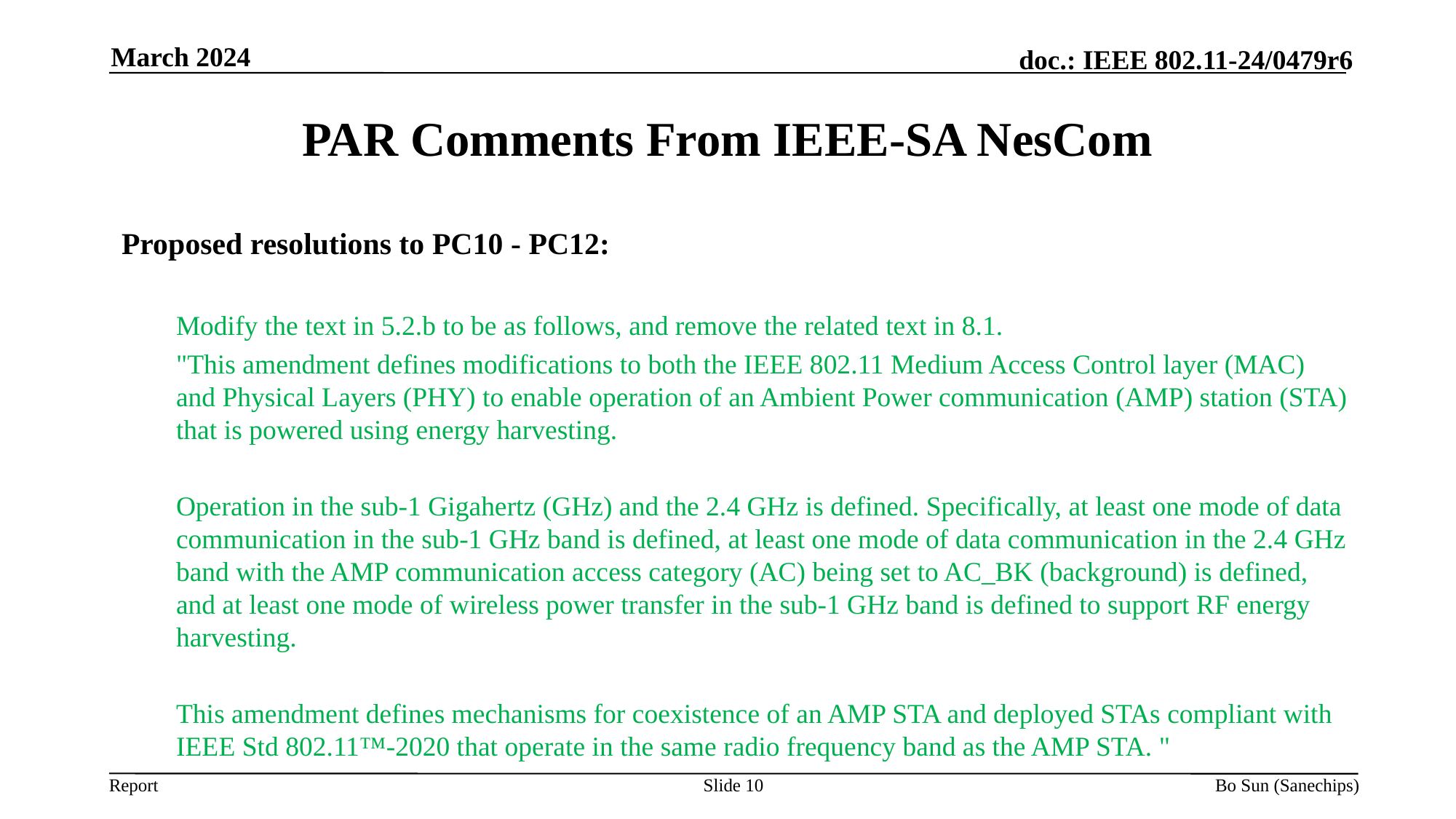

March 2024
PAR Comments From IEEE-SA NesCom
Proposed resolutions to PC10 - PC12:

Modify the text in 5.2.b to be as follows, and remove the related text in 8.1.
"This amendment defines modifications to both the IEEE 802.11 Medium Access Control layer (MAC) and Physical Layers (PHY) to enable operation of an Ambient Power communication (AMP) station (STA) that is powered using energy harvesting.

Operation in the sub-1 Gigahertz (GHz) and the 2.4 GHz is defined. Specifically, at least one mode of data communication in the sub-1 GHz band is defined, at least one mode of data communication in the 2.4 GHz band with the AMP communication access category (AC) being set to AC_BK (background) is defined, and at least one mode of wireless power transfer in the sub-1 GHz band is defined to support RF energy harvesting.

This amendment defines mechanisms for coexistence of an AMP STA and deployed STAs compliant with IEEE Std 802.11™-2020 that operate in the same radio frequency band as the AMP STA. "

Slide 10
Bo Sun (Sanechips)